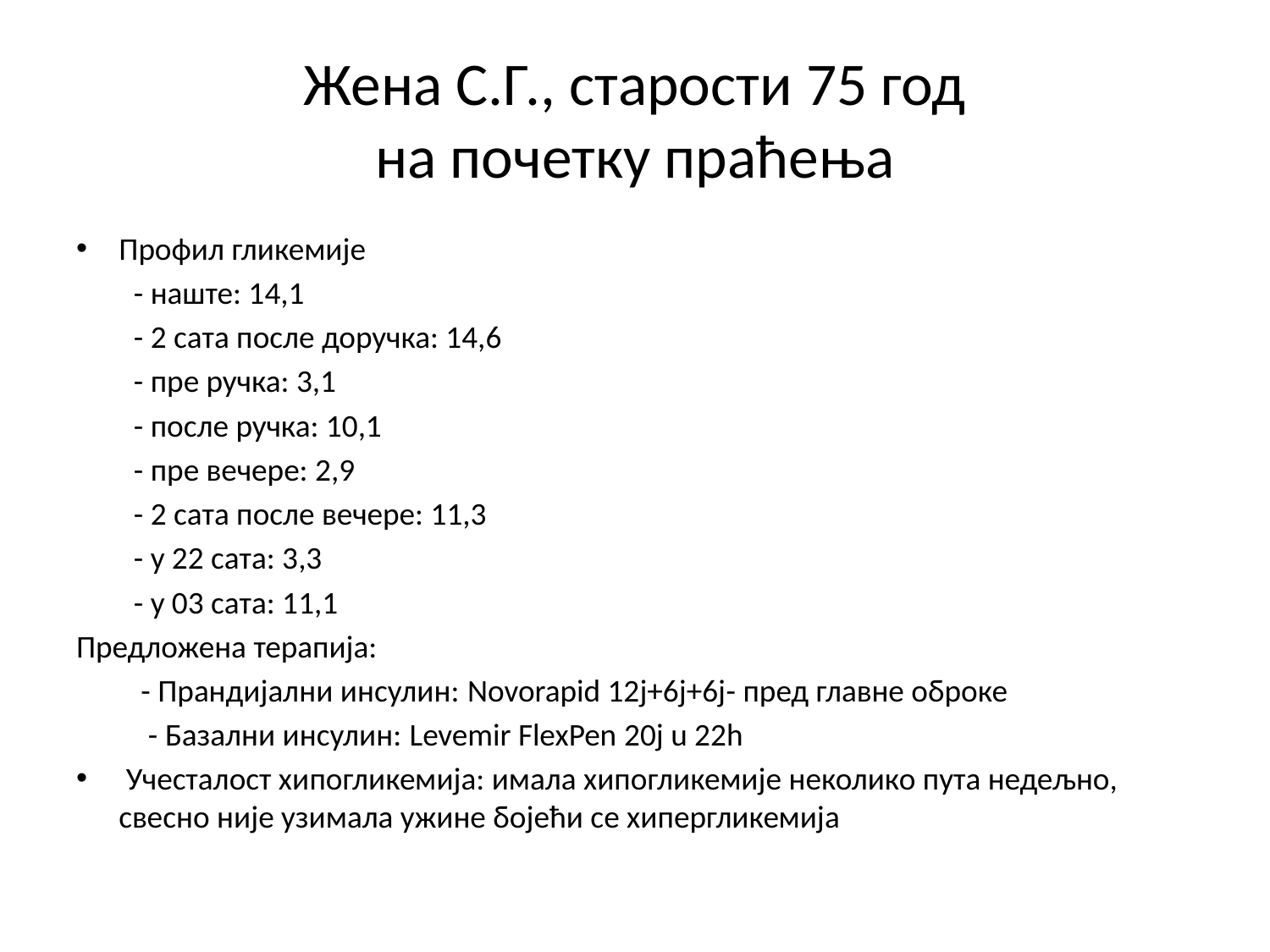

# Жена С.Г., старости 75 год на почетку праћења
Профил гликемије
        - наште: 14,1
        - 2 сата после доручка: 14,6
        - пре ручка: 3,1
        - после ручка: 10,1
        - пре вечере: 2,9
        - 2 сата после вечере: 11,3
        - у 22 сата: 3,3
        - у 03 сата: 11,1
Предложена терапија:
         - Прандијални инсулин: Novorapid 12j+6j+6j- пред главне оброке
          - Базални инсулин: Levemir FlexPen 20j u 22h
 Учесталост хипогликемија: имала хипогликемије неколико пута недељно, свесно није узимала ужине бојећи се хипергликемија